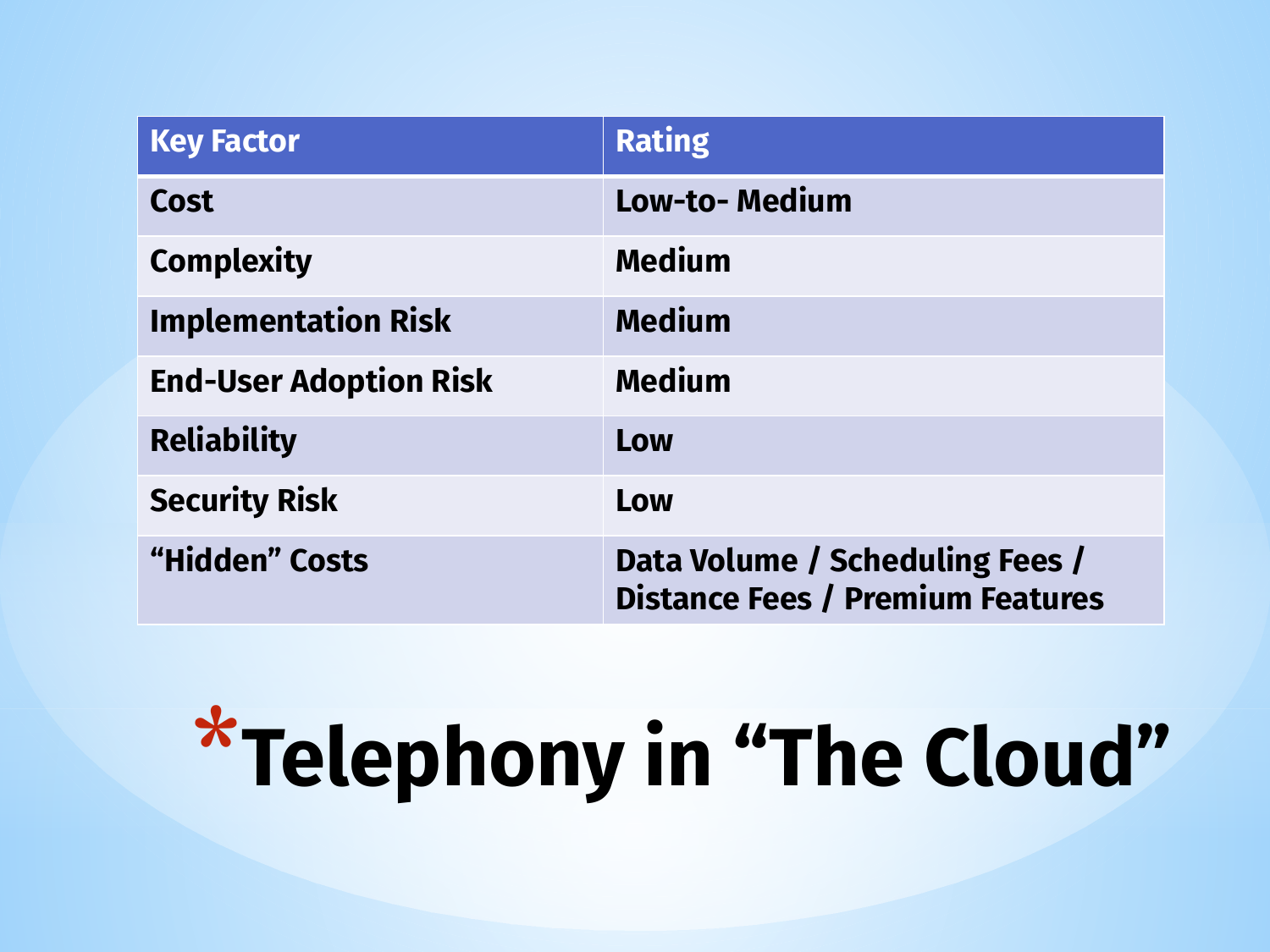

| Key Factor | Rating |
| --- | --- |
| Cost | Low-to- Medium |
| Complexity | Medium |
| Implementation Risk | Medium |
| End-User Adoption Risk | Medium |
| Reliability | Low |
| Security Risk | Low |
| “Hidden” Costs | Data Volume / Scheduling Fees / Distance Fees / Premium Features |
# Telephony in “The Cloud”